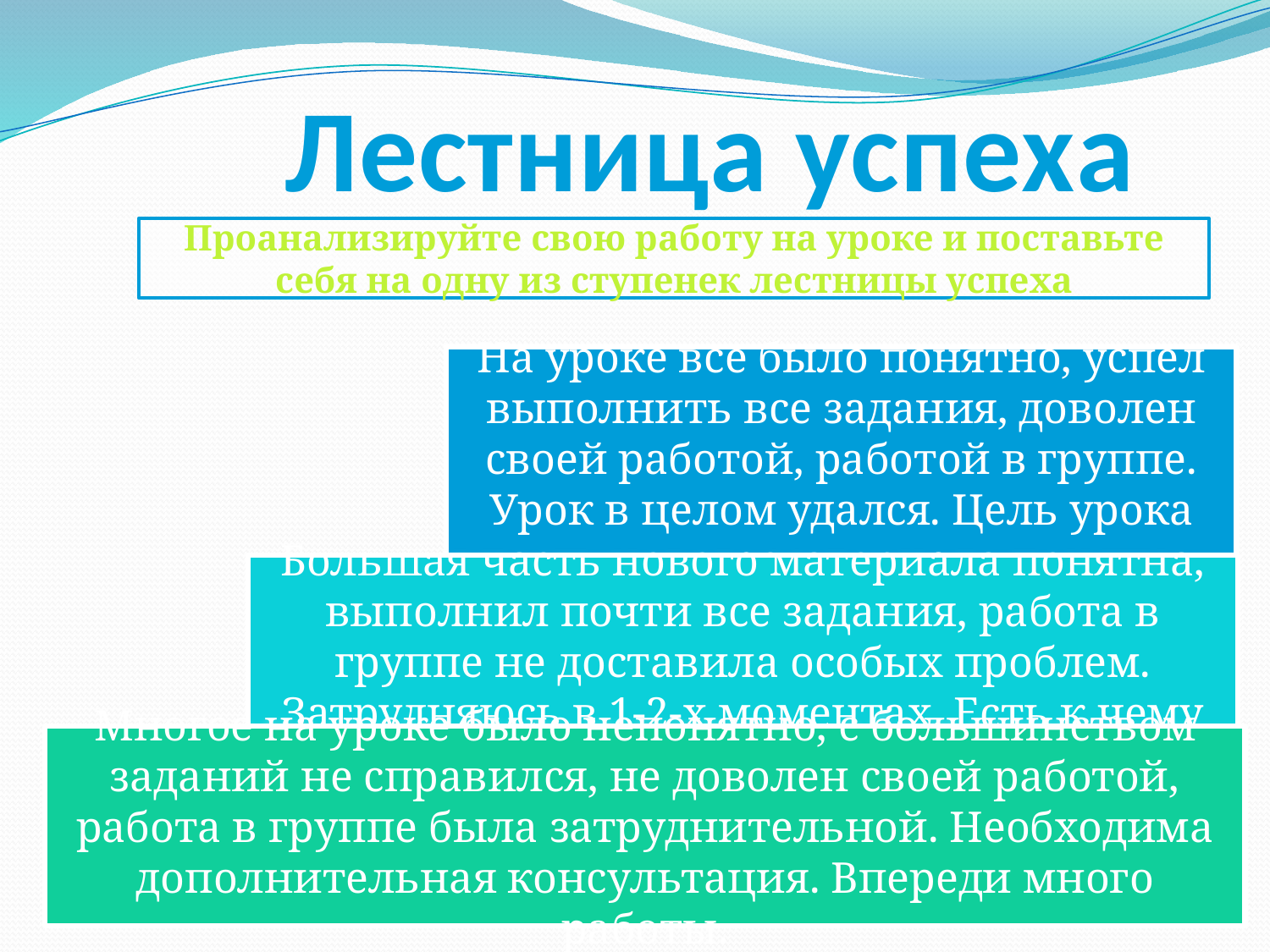

Лестница успеха
Проанализируйте свою работу на уроке и поставьте себя на одну из ступенек лестницы успеха
На уроке все было понятно, успел выполнить все задания, доволен своей работой, работой в группе. Урок в целом удался. Цель урока достигнута.
Большая часть нового материала понятна, выполнил почти все задания, работа в группе не доставила особых проблем. Затрудняюсь в 1-2-х моментах. Есть к чему стремиться
Многое на уроке было непонятно, с большинством заданий не справился, не доволен своей работой, работа в группе была затруднительной. Необходима дополнительная консультация. Впереди много работы.